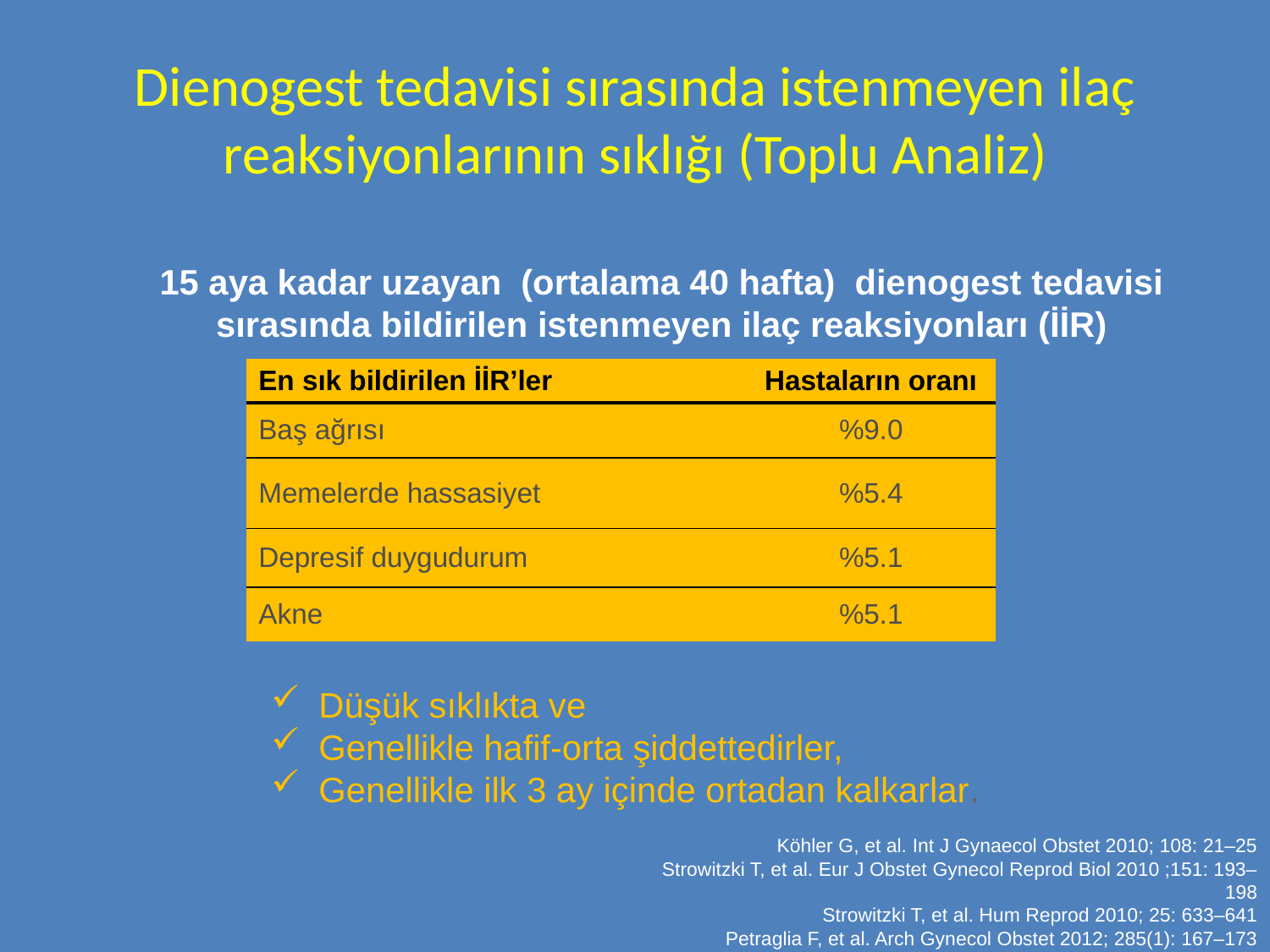

# Dienogest tedavisi sırasında istenmeyen ilaç reaksiyonlarının sıklığı (Toplu Analiz)
15 aya kadar uzayan  (ortalama 40 hafta)  dienogest tedavisi sırasında bildirilen istenmeyen ilaç reaksiyonları (İİR)

Düşük sıklıkta ve
Genellikle hafif-orta şiddettedirler,
Genellikle ilk 3 ay içinde ortadan kalkarlar.
| En sık bildirilen İİR’ler | Hastaların oranı |
| --- | --- |
| Baş ağrısı | %9.0 |
| Memelerde hassasiyet | %5.4 |
| Depresif duygudurum | %5.1 |
| Akne | %5.1 |
Köhler G, et al. Int J Gynaecol Obstet 2010; 108: 21–25
Strowitzki T, et al. Eur J Obstet Gynecol Reprod Biol 2010 ;151: 193–198
Strowitzki T, et al. Hum Reprod 2010; 25: 633–641
Petraglia F, et al. Arch Gynecol Obstet 2012; 285(1): 167‒173